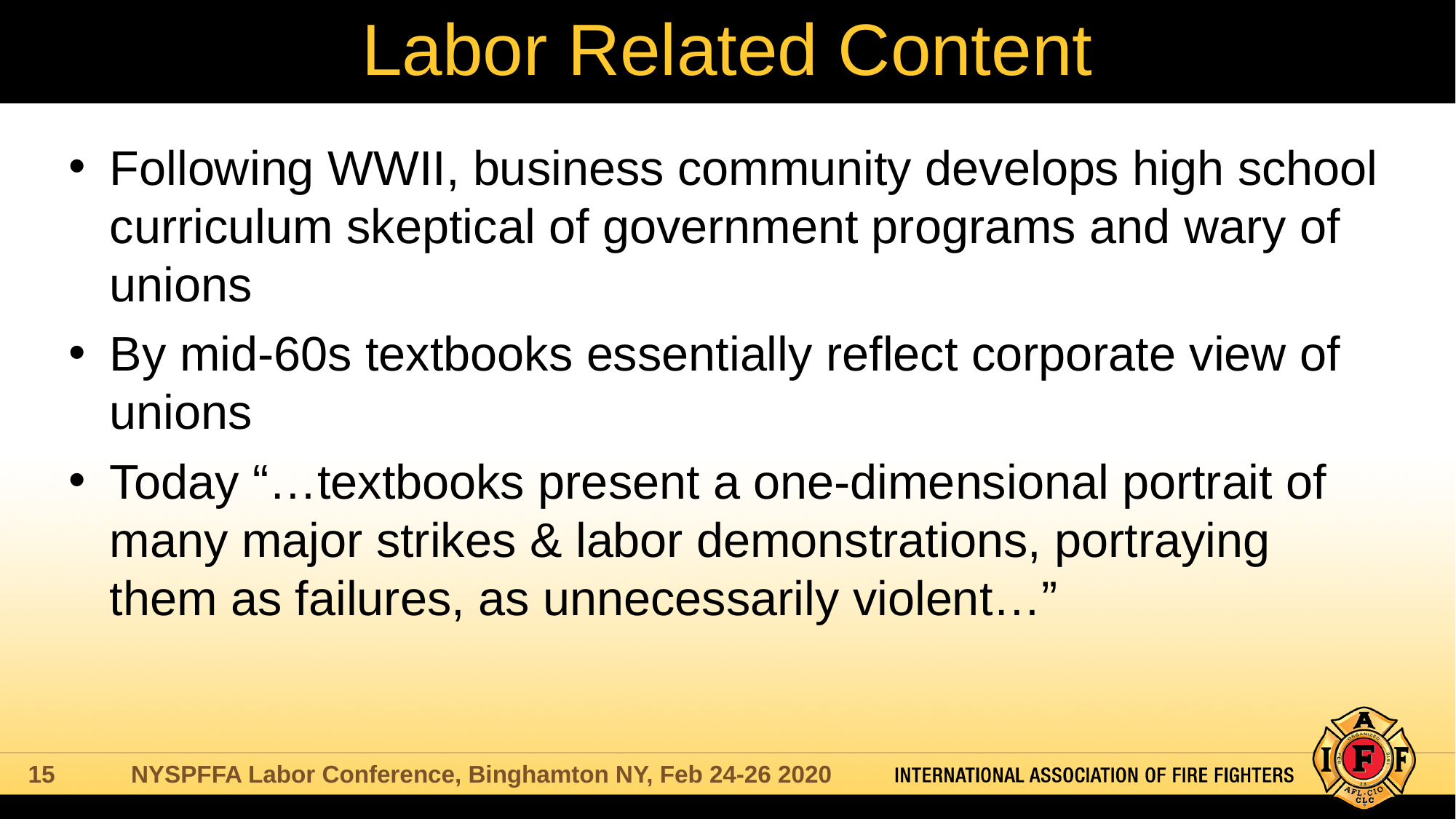

# Labor Related Content
Following WWII, business community develops high school curriculum skeptical of government programs and wary of unions
By mid-60s textbooks essentially reflect corporate view of unions
Today “…textbooks present a one-dimensional portrait of many major strikes & labor demonstrations, portraying them as failures, as unnecessarily violent…”

NYSPFFA Labor Conference, Binghamton NY, Feb 24-26 2020